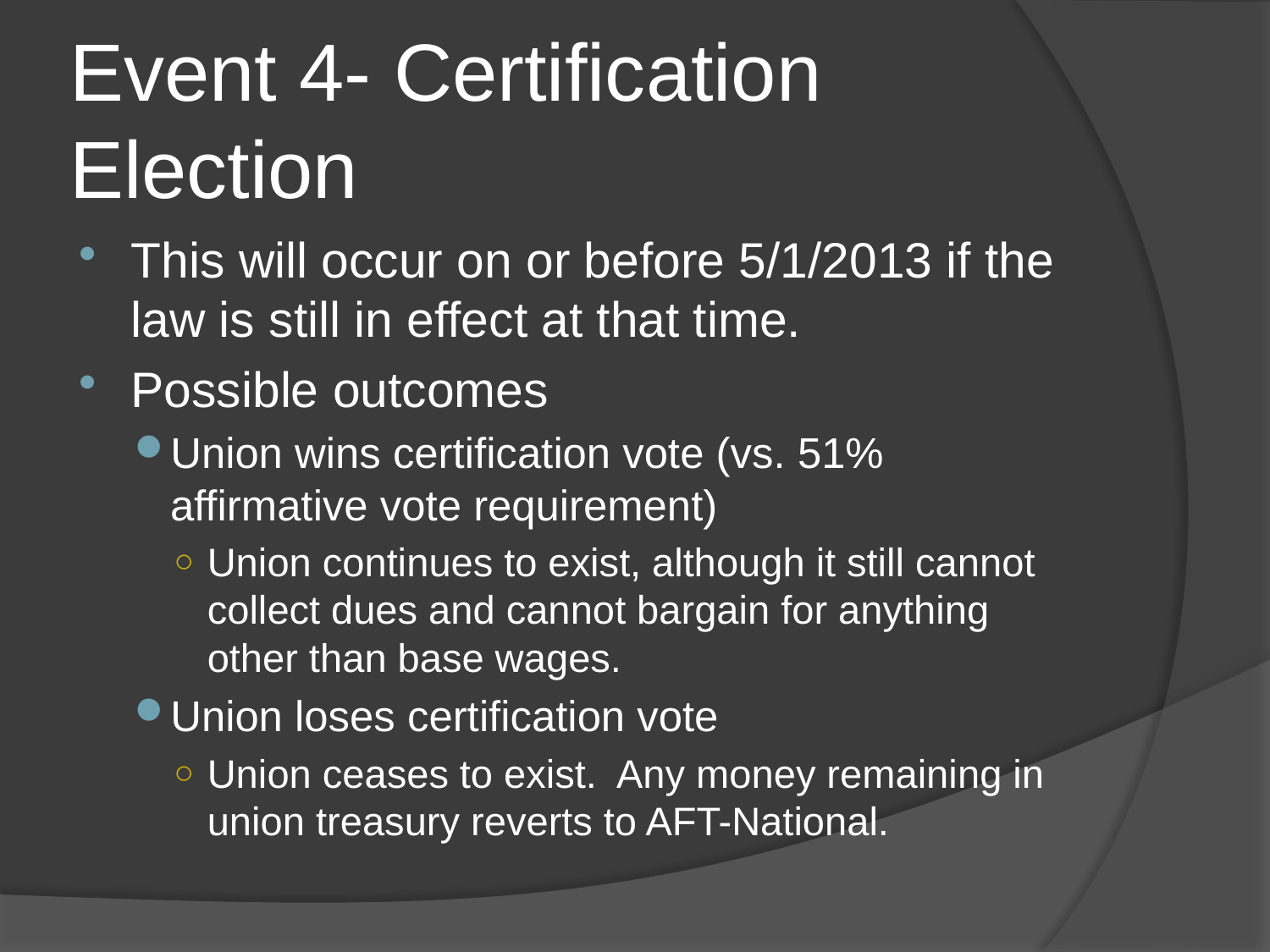

# Event 4- Certification Election
This will occur on or before 5/1/2013 if the law is still in effect at that time.
Possible outcomes
Union wins certification vote (vs. 51% affirmative vote requirement)
Union continues to exist, although it still cannot collect dues and cannot bargain for anything other than base wages.
Union loses certification vote
Union ceases to exist.  Any money remaining in union treasury reverts to AFT-National.